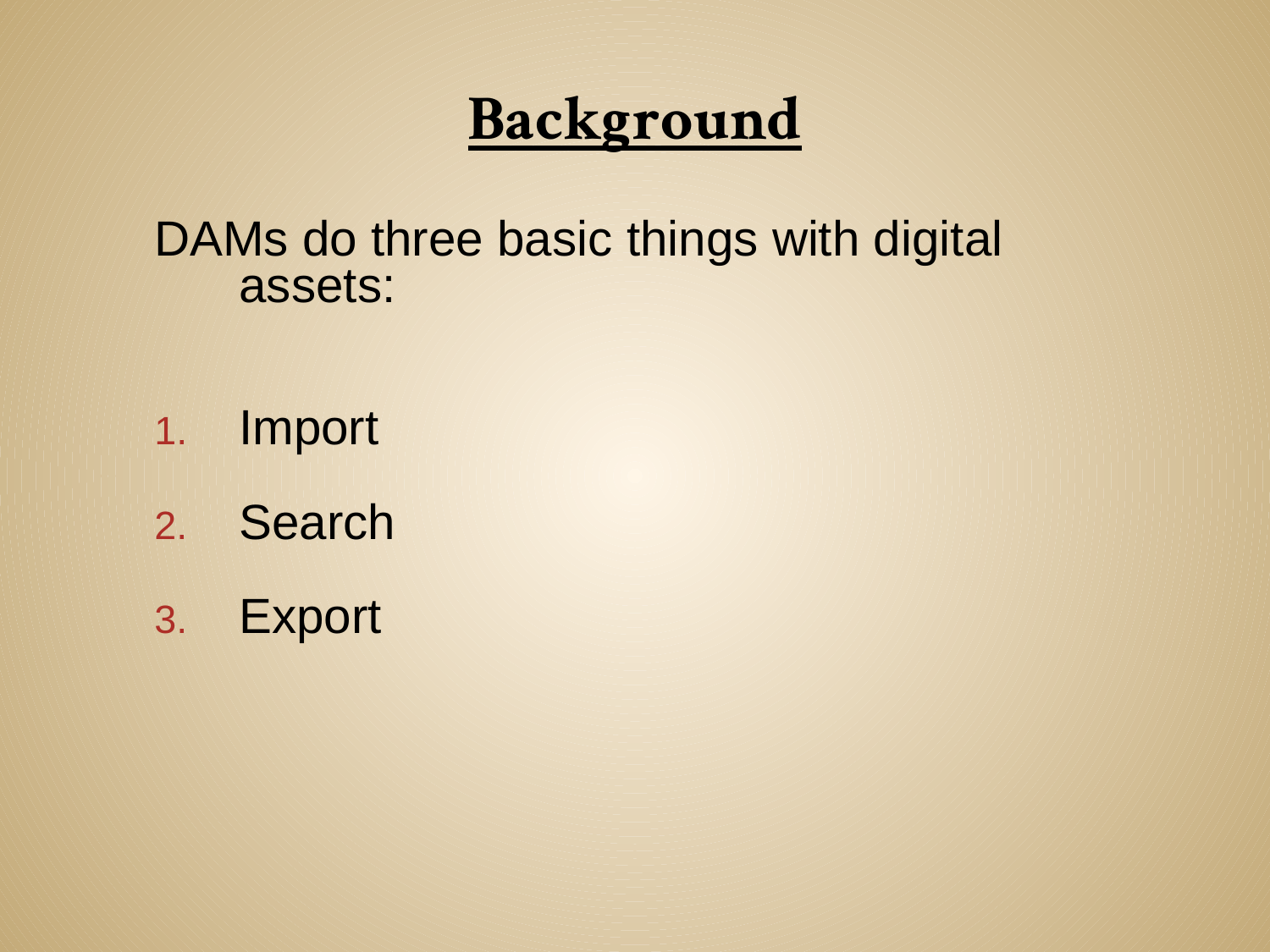

# Background
DAMs do three basic things with digital assets:

Import
Search
Export